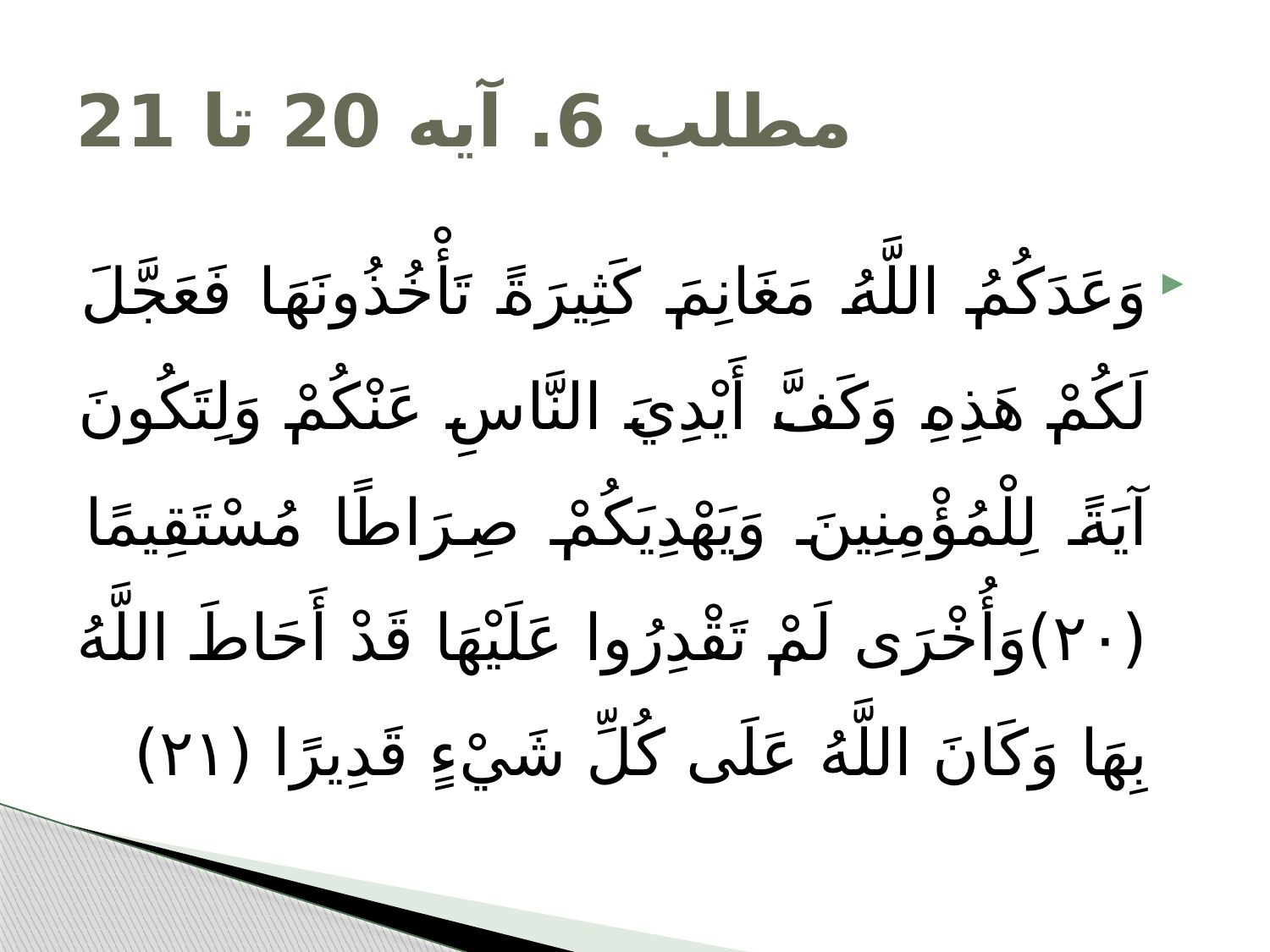

# مطلب 6. آیه 20 تا 21
وَعَدَكُمُ اللَّهُ مَغَانِمَ كَثِيرَةً تَأْخُذُونَهَا فَعَجَّلَ لَكُمْ هَذِهِ وَكَفَّ أَيْدِيَ النَّاسِ عَنْكُمْ وَلِتَكُونَ آيَةً لِلْمُؤْمِنِينَ وَيَهْدِيَكُمْ صِرَاطًا مُسْتَقِيمًا (٢٠)وَأُخْرَى لَمْ تَقْدِرُوا عَلَيْهَا قَدْ أَحَاطَ اللَّهُ بِهَا وَكَانَ اللَّهُ عَلَى كُلِّ شَيْءٍ قَدِيرًا (٢١)